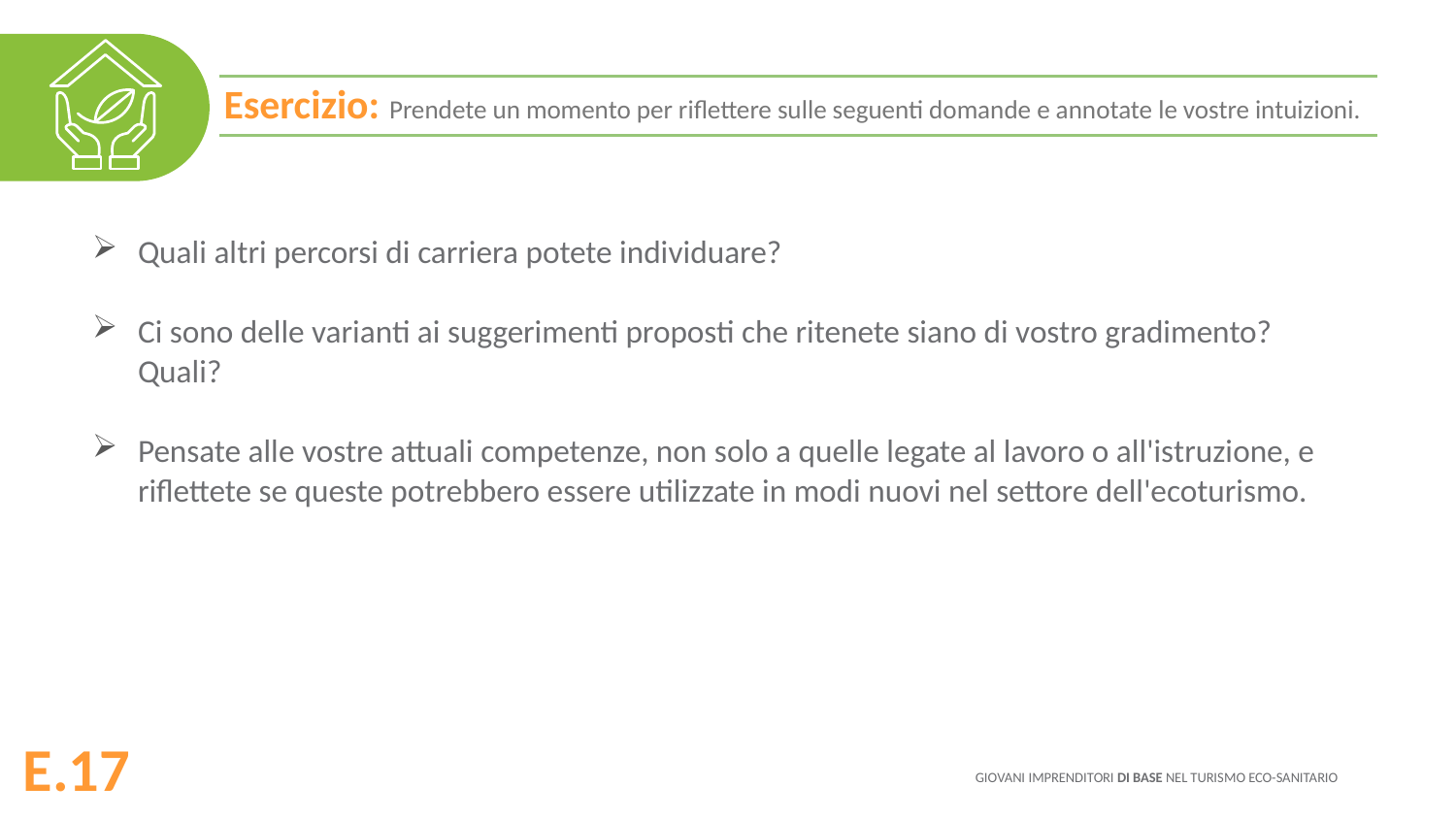

Esercizio: Prendete un momento per riflettere sulle seguenti domande e annotate le vostre intuizioni.

Quali altri percorsi di carriera potete individuare?

Ci sono delle varianti ai suggerimenti proposti che ritenete siano di vostro gradimento?
Quali?

Pensate alle vostre attuali competenze, non solo a quelle legate al lavoro o all'istruzione, e riflettete se queste potrebbero essere utilizzate in modi nuovi nel settore dell'ecoturismo.

E.17